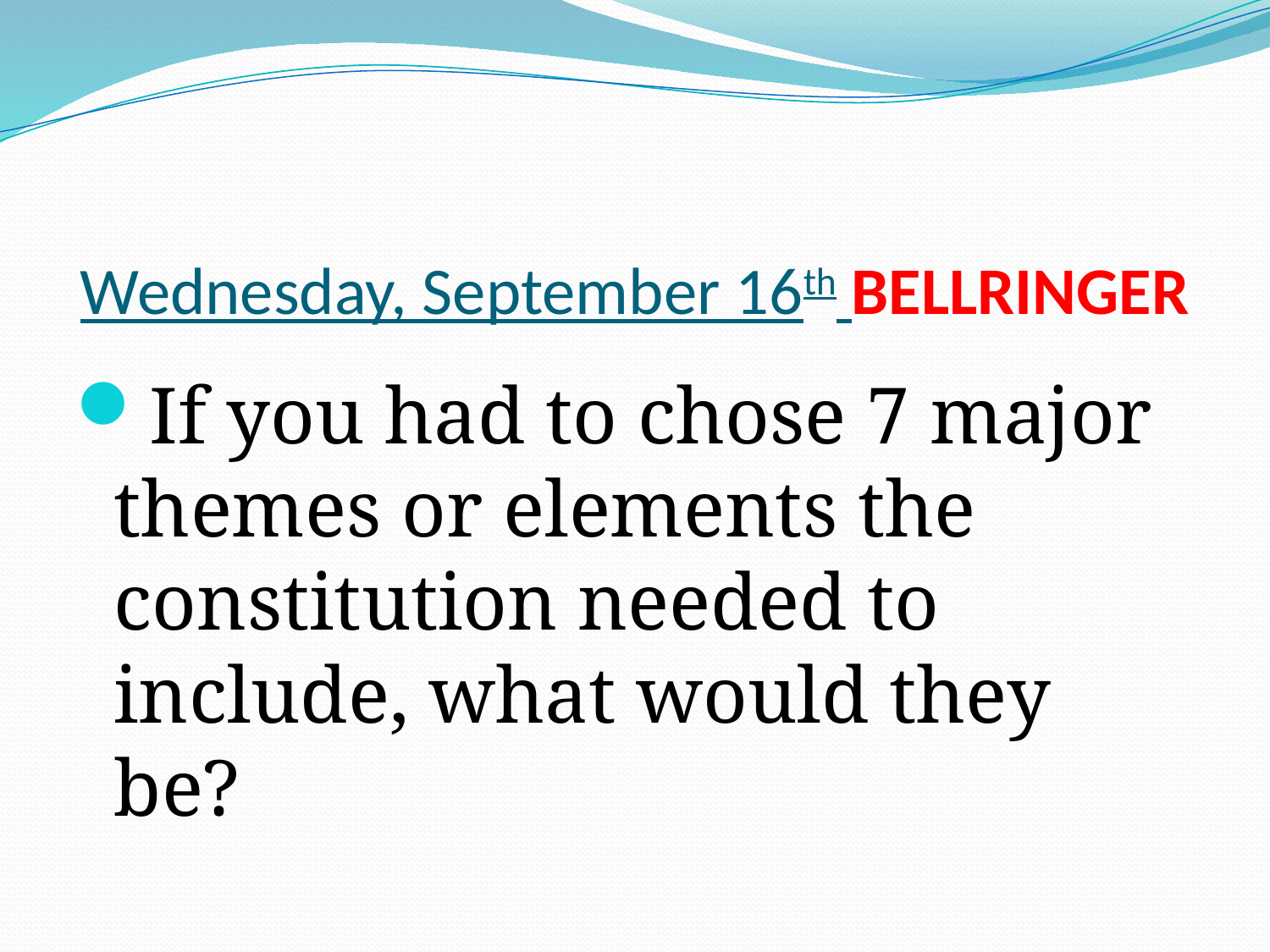

# Wednesday, September 16th BELLRINGER
If you had to chose 7 major themes or elements the constitution needed to include, what would they be?